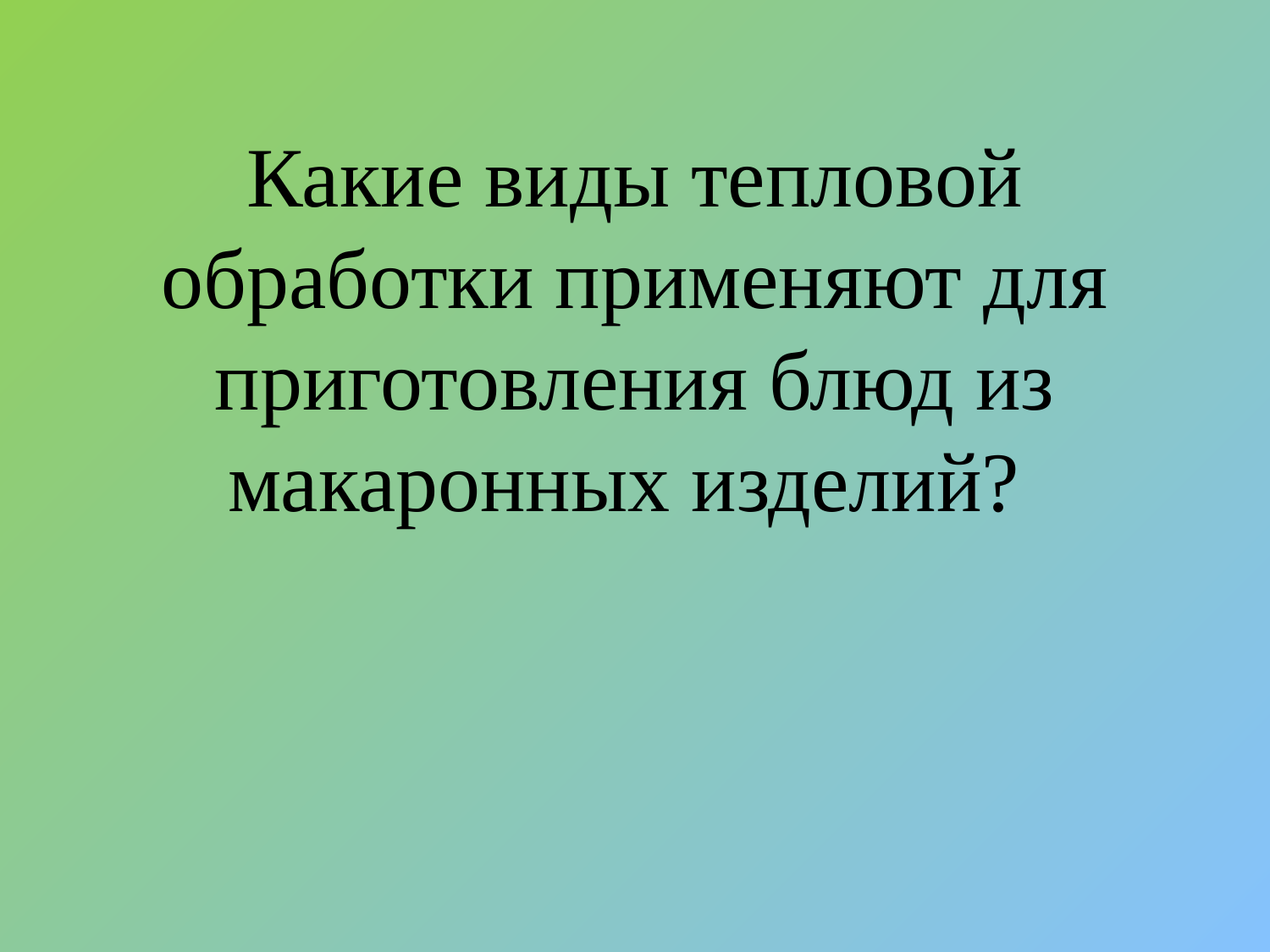

Какие виды тепловой обработки применяют для приготовления блюд из макаронных изделий?